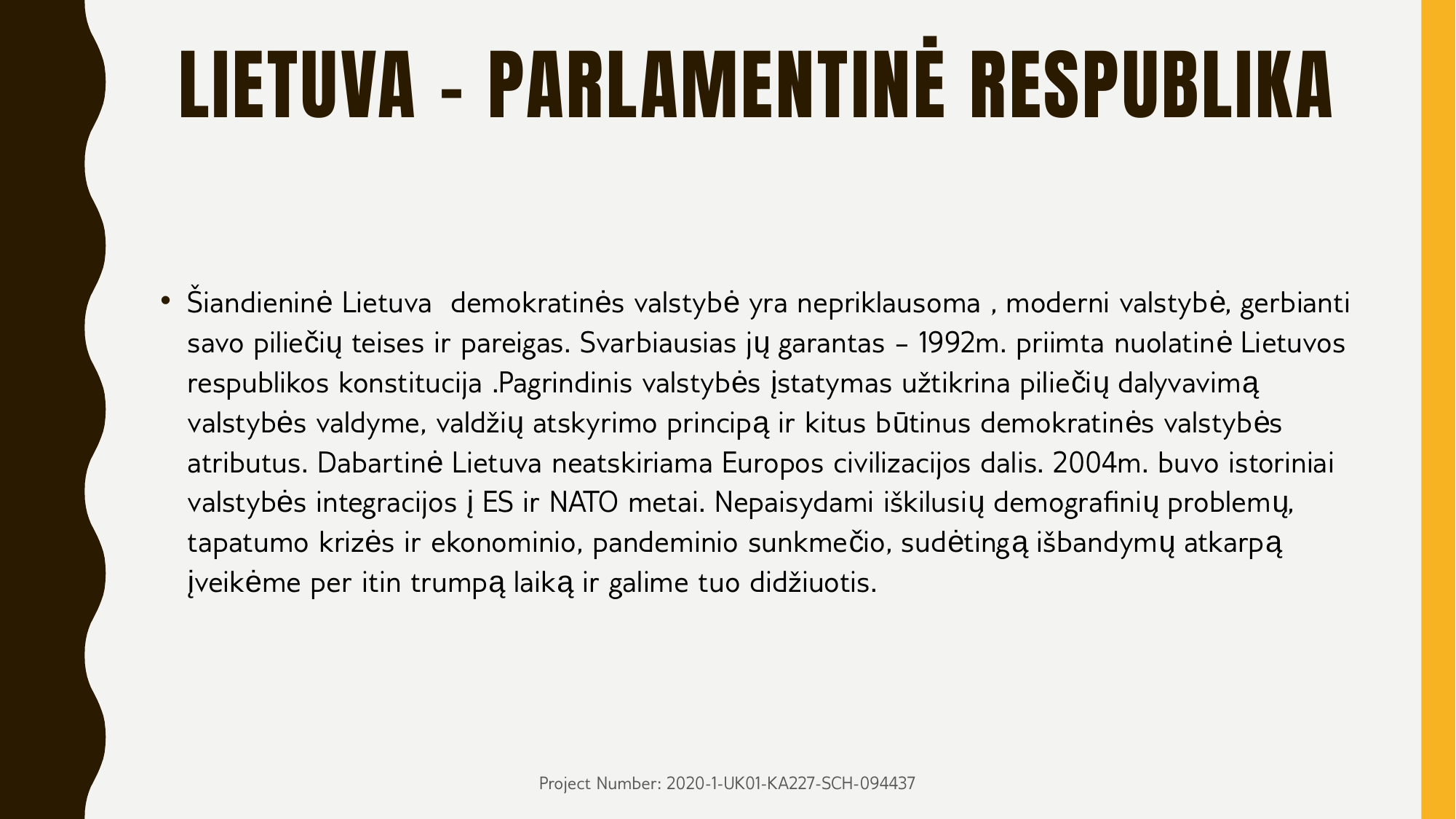

# Lietuva – parlamentinė respublika
Šiandieninė Lietuva  demokratinės valstybė yra nepriklausoma , moderni valstybė, gerbianti savo piliečių teises ir pareigas. Svarbiausias jų garantas – 1992m. priimta nuolatinė Lietuvos respublikos konstitucija .Pagrindinis valstybės įstatymas užtikrina piliečių dalyvavimą valstybės valdyme, valdžių atskyrimo principą ir kitus būtinus demokratinės valstybės atributus. Dabartinė Lietuva neatskiriama Europos civilizacijos dalis. 2004m. buvo istoriniai valstybės integracijos į ES ir NATO metai. Nepaisydami iškilusių demografinių problemų, tapatumo krizės ir ekonominio, pandeminio sunkmečio, sudėtingą išbandymų atkarpą įveikėme per itin trumpą laiką ir galime tuo didžiuotis.

Project Number: 2020-1-UK01-KA227-SCH-094437